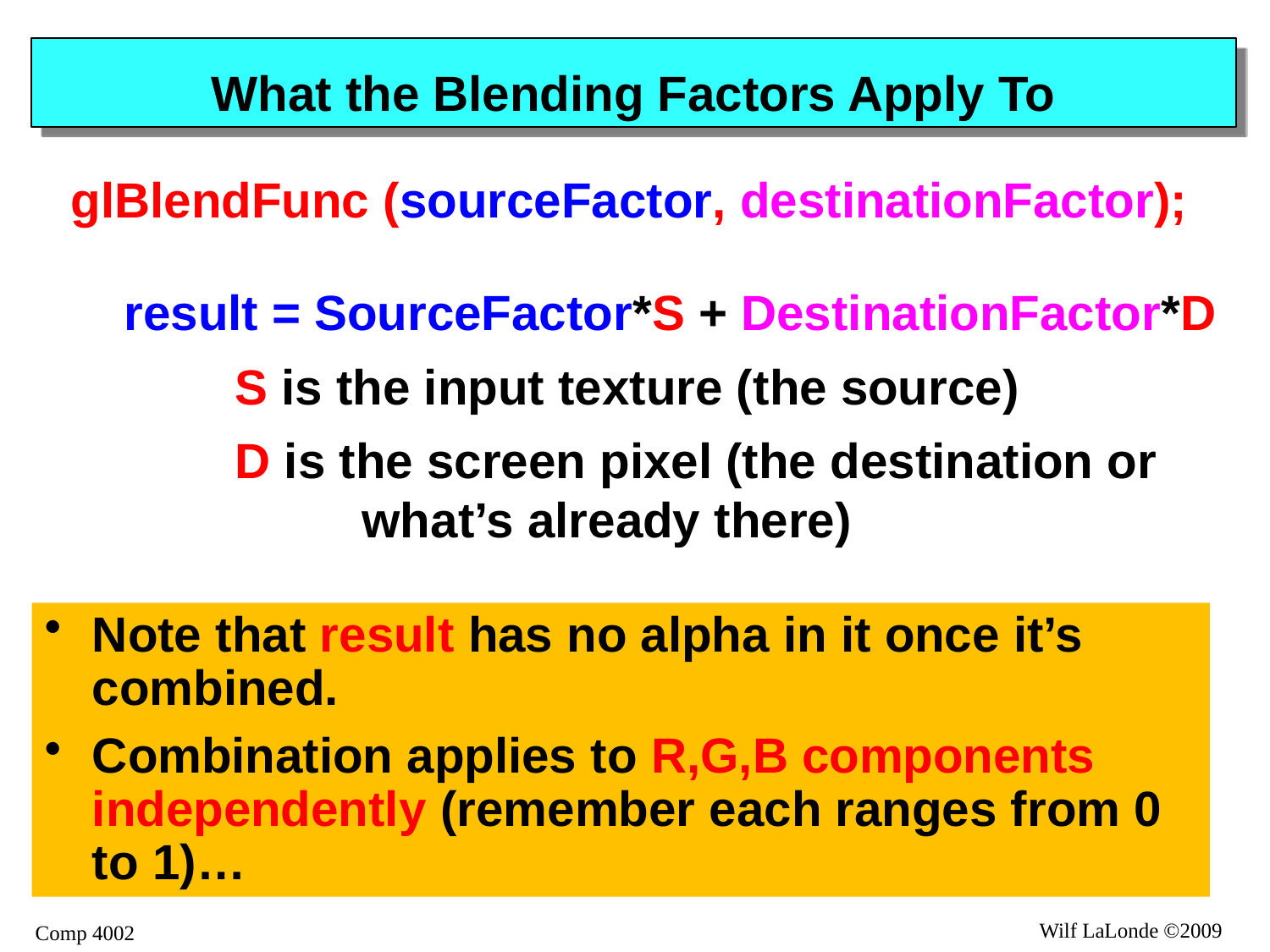

# What the Blending Factors Apply To
glBlendFunc (sourceFactor, destinationFactor);
result = SourceFactor*S + DestinationFactor*D
	S is the input texture (the source)
	D is the screen pixel (the destination or
		what’s already there)
Note that result has no alpha in it once it’s combined.
Combination applies to R,G,B components independently (remember each ranges from 0 to 1)…